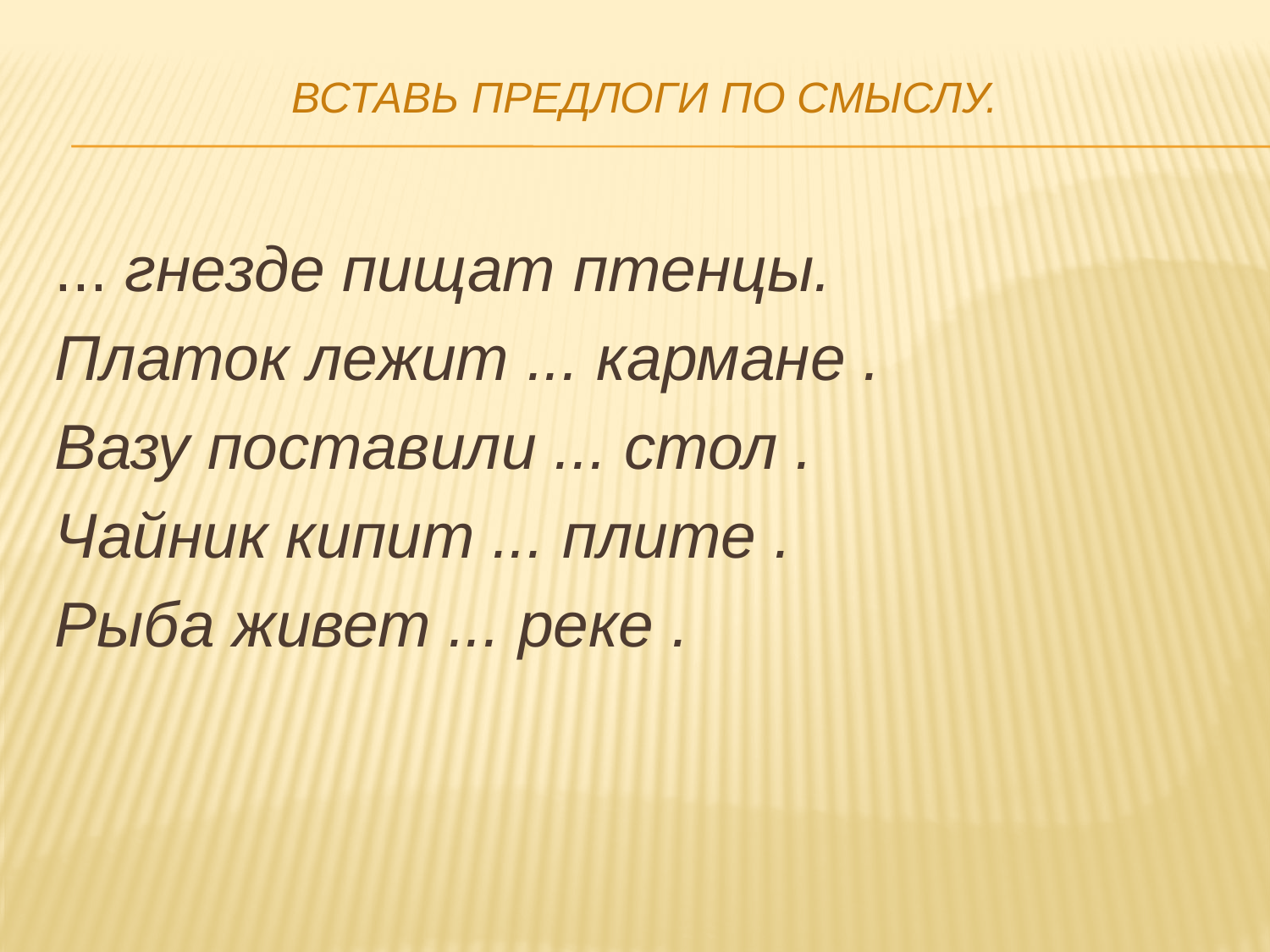

# Вставь предлоги по смыслу.
... гнезде пищат птенцы.
Платок лежит ... кармане .
Вазу поставили ... стол .
Чайник кипит ... плите .
Рыба живет ... реке .